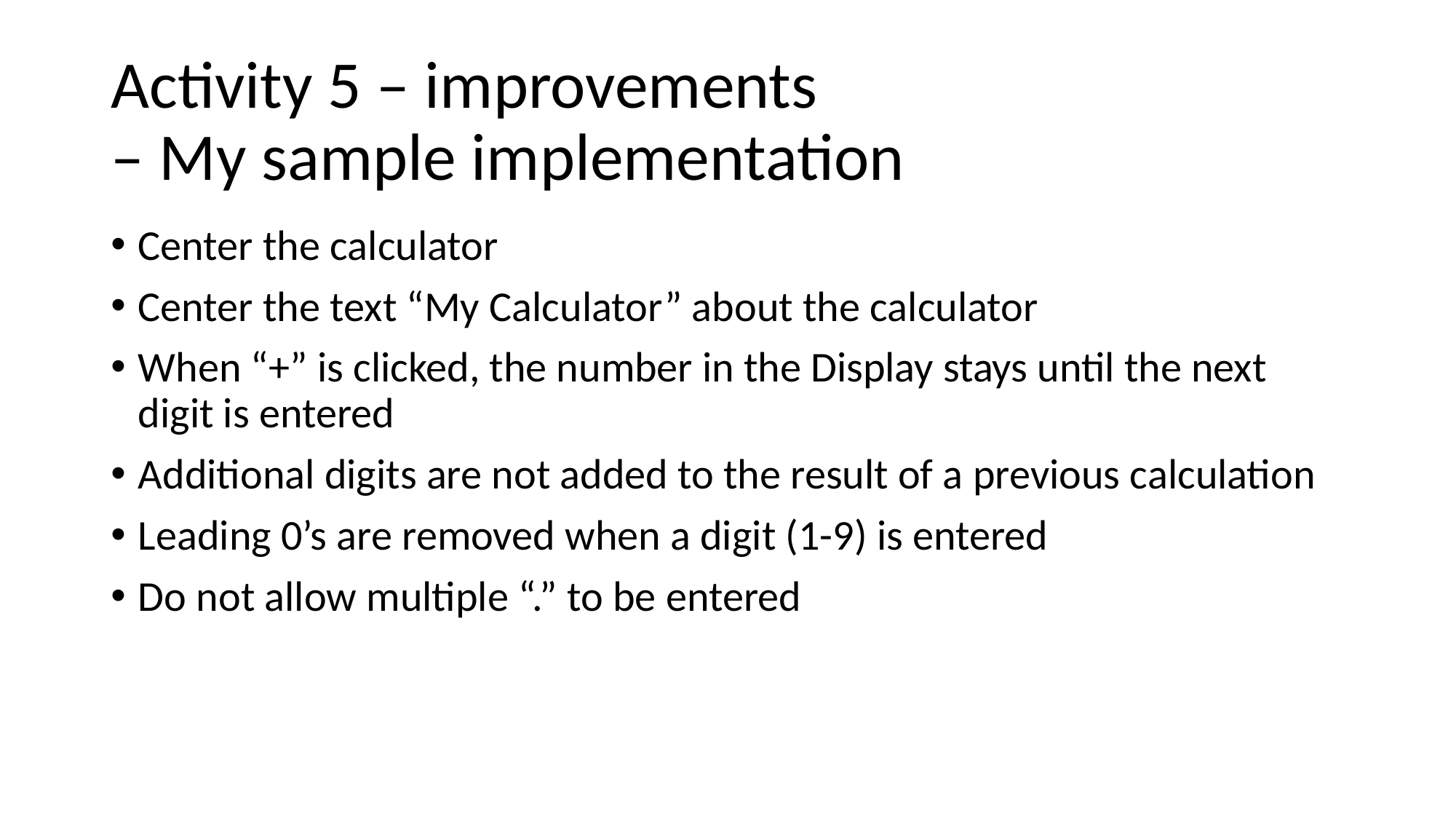

# Activity 5 – improvements – My sample implementation
Center the calculator
Center the text “My Calculator” about the calculator
When “+” is clicked, the number in the Display stays until the next digit is entered
Additional digits are not added to the result of a previous calculation
Leading 0’s are removed when a digit (1-9) is entered
Do not allow multiple “.” to be entered